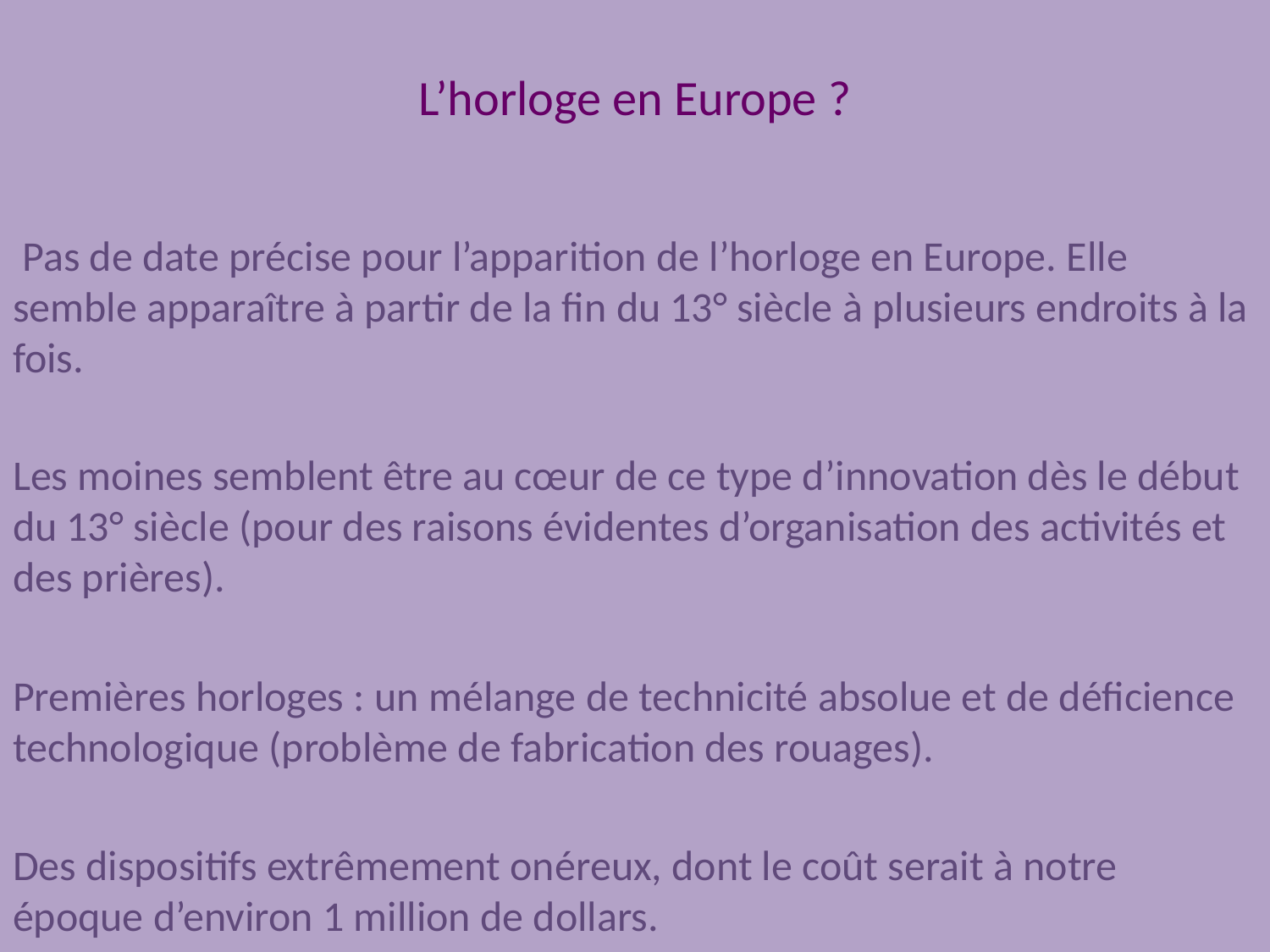

# L’horloge en Europe ?
 Pas de date précise pour l’apparition de l’horloge en Europe. Elle semble apparaître à partir de la fin du 13° siècle à plusieurs endroits à la fois.

Les moines semblent être au cœur de ce type d’innovation dès le début du 13° siècle (pour des raisons évidentes d’organisation des activités et des prières).

Premières horloges : un mélange de technicité absolue et de déficience technologique (problème de fabrication des rouages).

Des dispositifs extrêmement onéreux, dont le coût serait à notre époque d’environ 1 million de dollars.